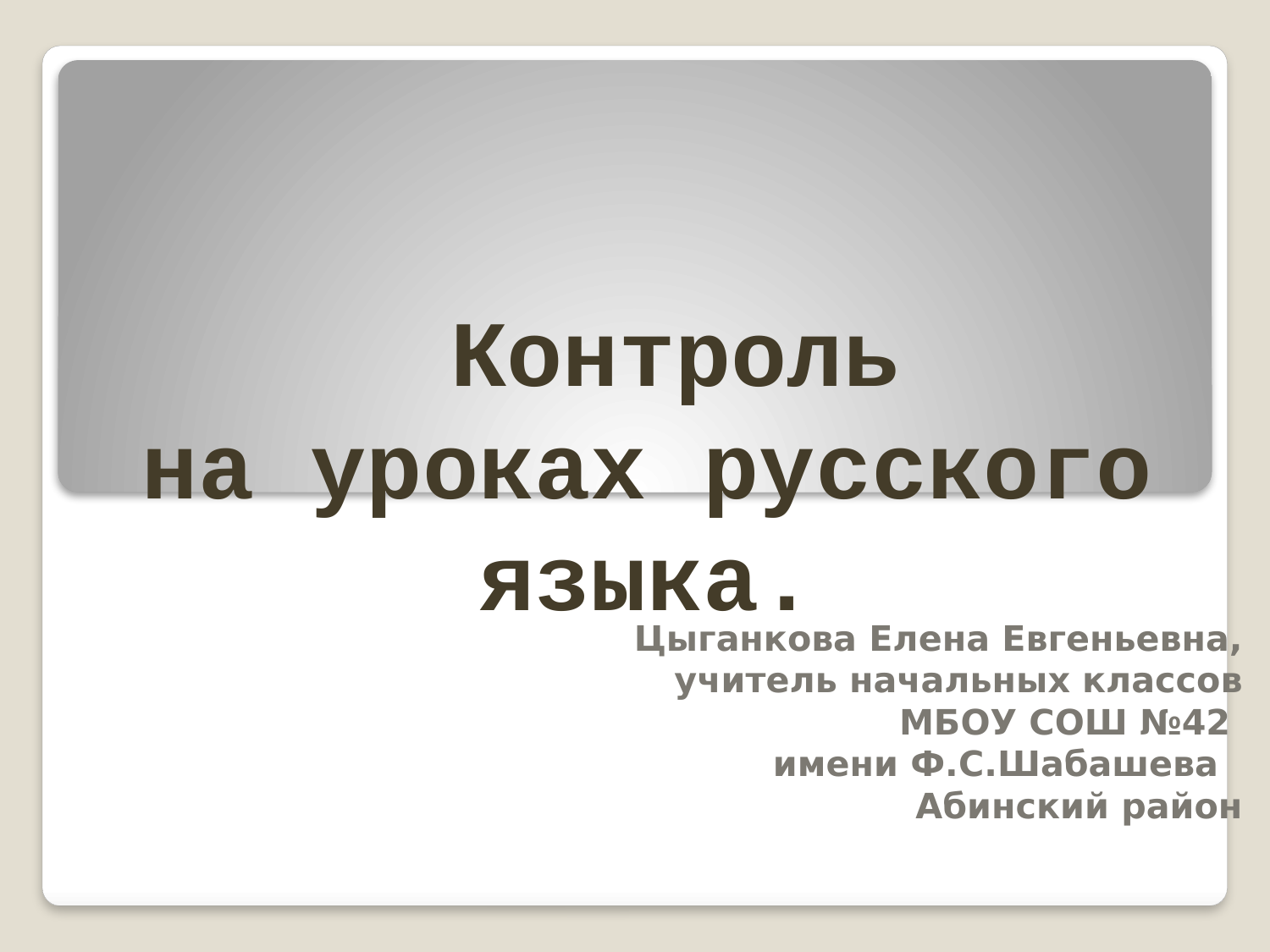

# Контроль на уроках русского языка.
Цыганкова Елена Евгеньевна,
учитель начальных классов
МБОУ СОШ №42
имени Ф.С.Шабашева
Абинский район